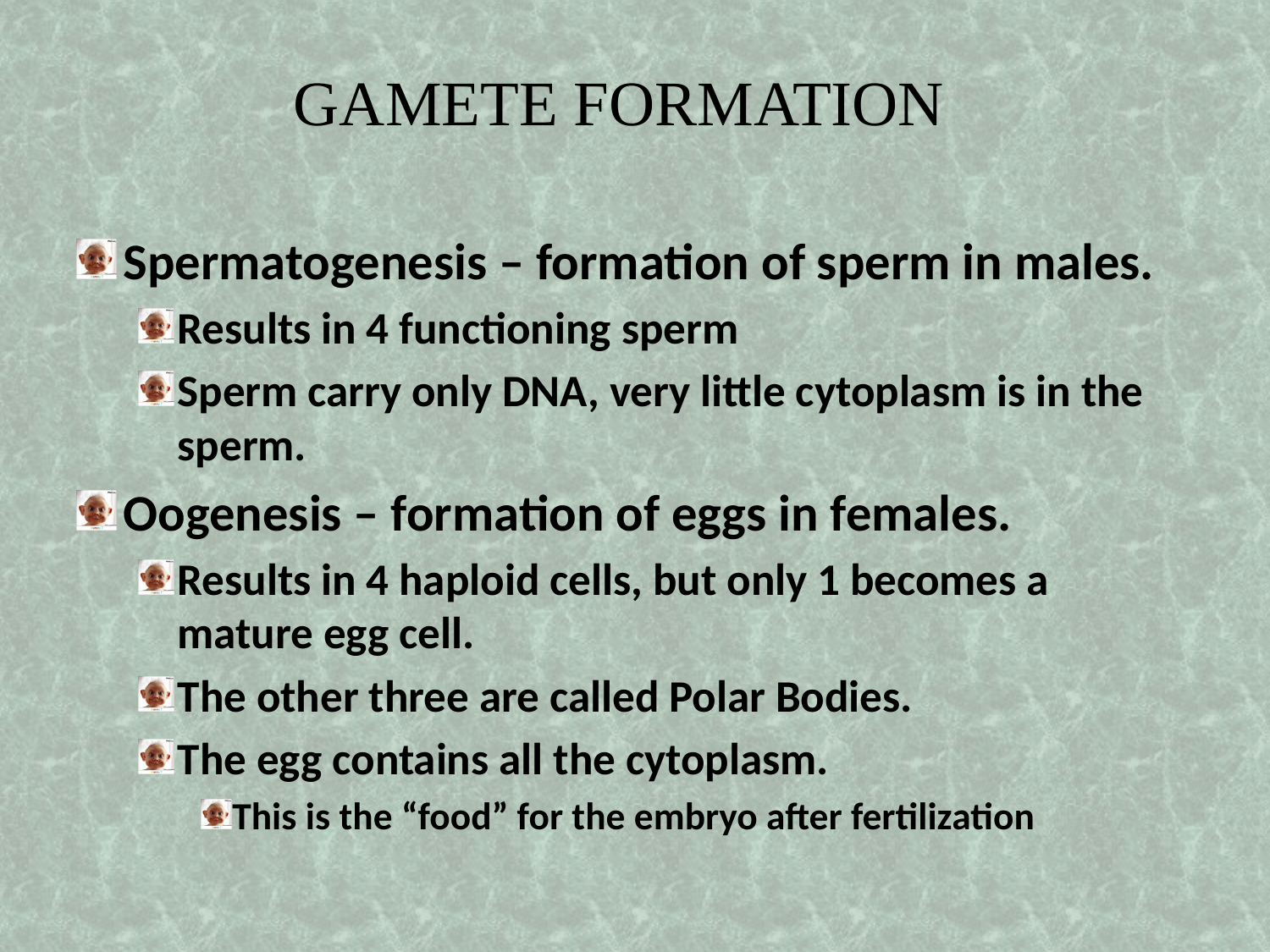

# GAMETE FORMATION
Spermatogenesis – formation of sperm in males.
Results in 4 functioning sperm
Sperm carry only DNA, very little cytoplasm is in the sperm.
Oogenesis – formation of eggs in females.
Results in 4 haploid cells, but only 1 becomes a mature egg cell.
The other three are called Polar Bodies.
The egg contains all the cytoplasm.
This is the “food” for the embryo after fertilization